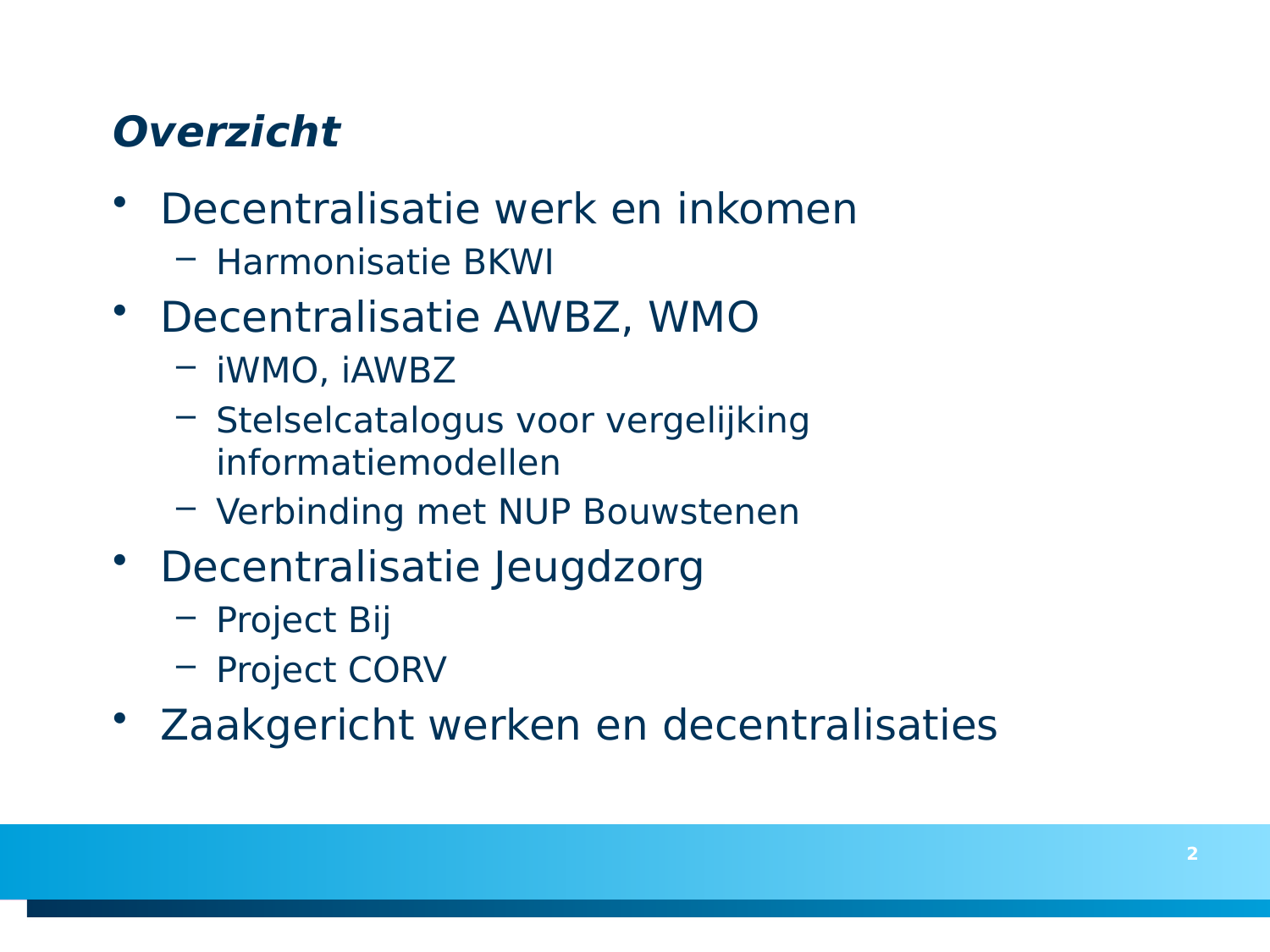

# Overzicht
Decentralisatie werk en inkomen
Harmonisatie BKWI
Decentralisatie AWBZ, WMO
iWMO, iAWBZ
Stelselcatalogus voor vergelijking informatiemodellen
Verbinding met NUP Bouwstenen
Decentralisatie Jeugdzorg
Project Bij
Project CORV
Zaakgericht werken en decentralisaties

2